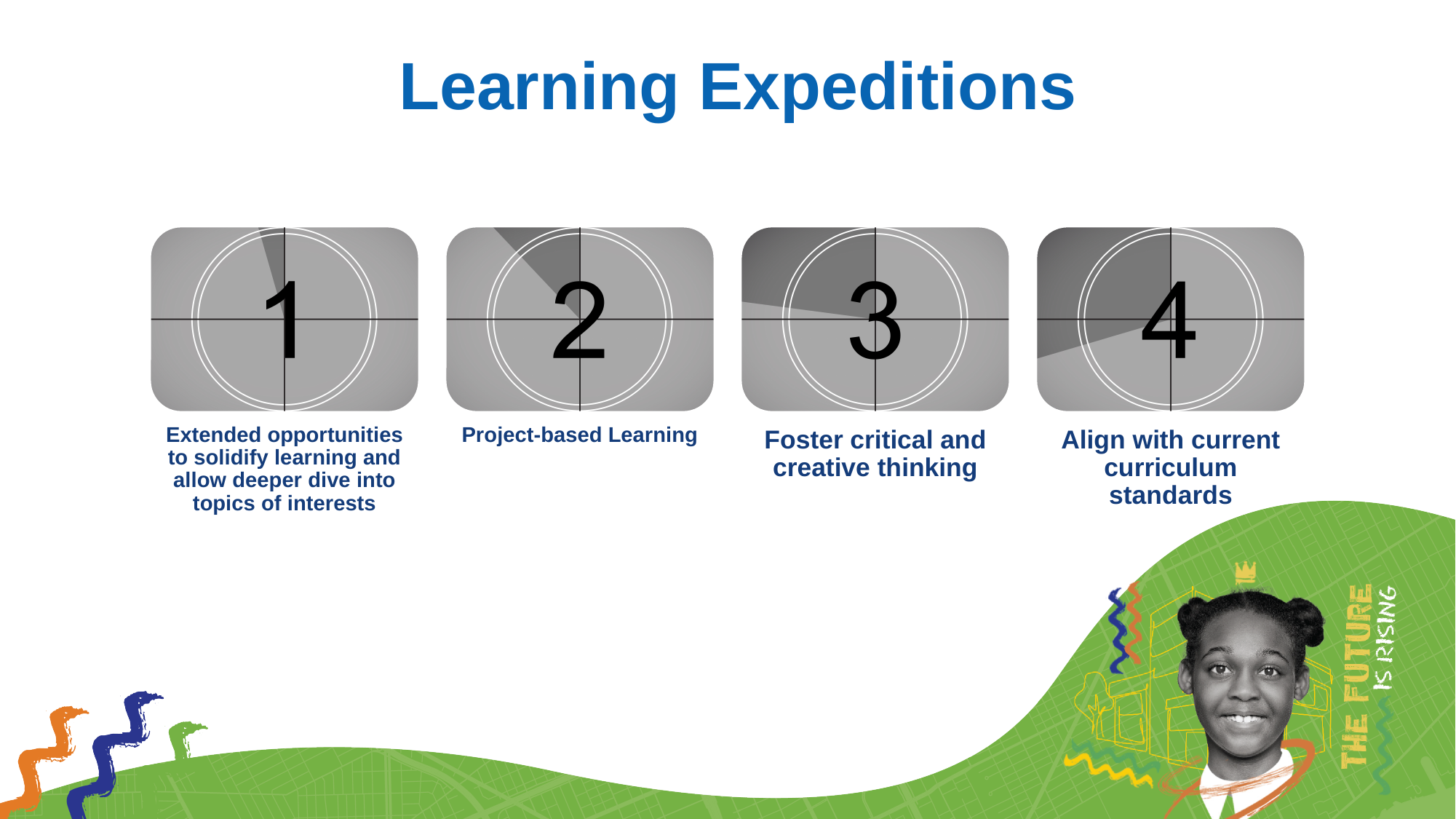

# Learning Expeditions
Extended opportunities to solidify learning and allow deeper dive into topics of interests
Project-based Learning
Foster critical and creative thinking
Align with current curriculum standards